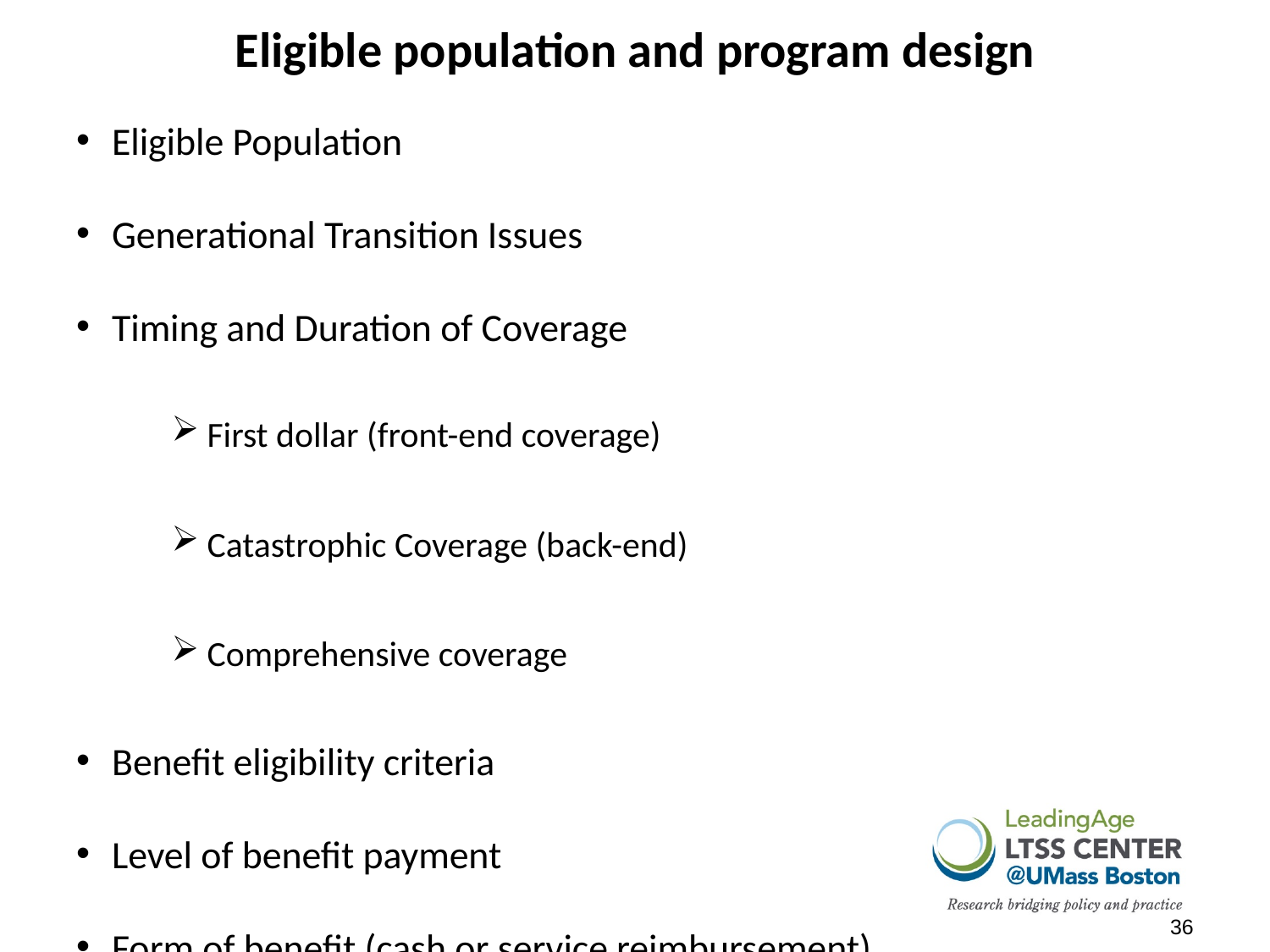

# Eligible population and program design
Eligible Population

Generational Transition Issues

Timing and Duration of Coverage

First dollar (front-end coverage)

Catastrophic Coverage (back-end)

Comprehensive coverage

Benefit eligibility criteria

Level of benefit payment

Form of benefit (cash or service reimbursement)

36